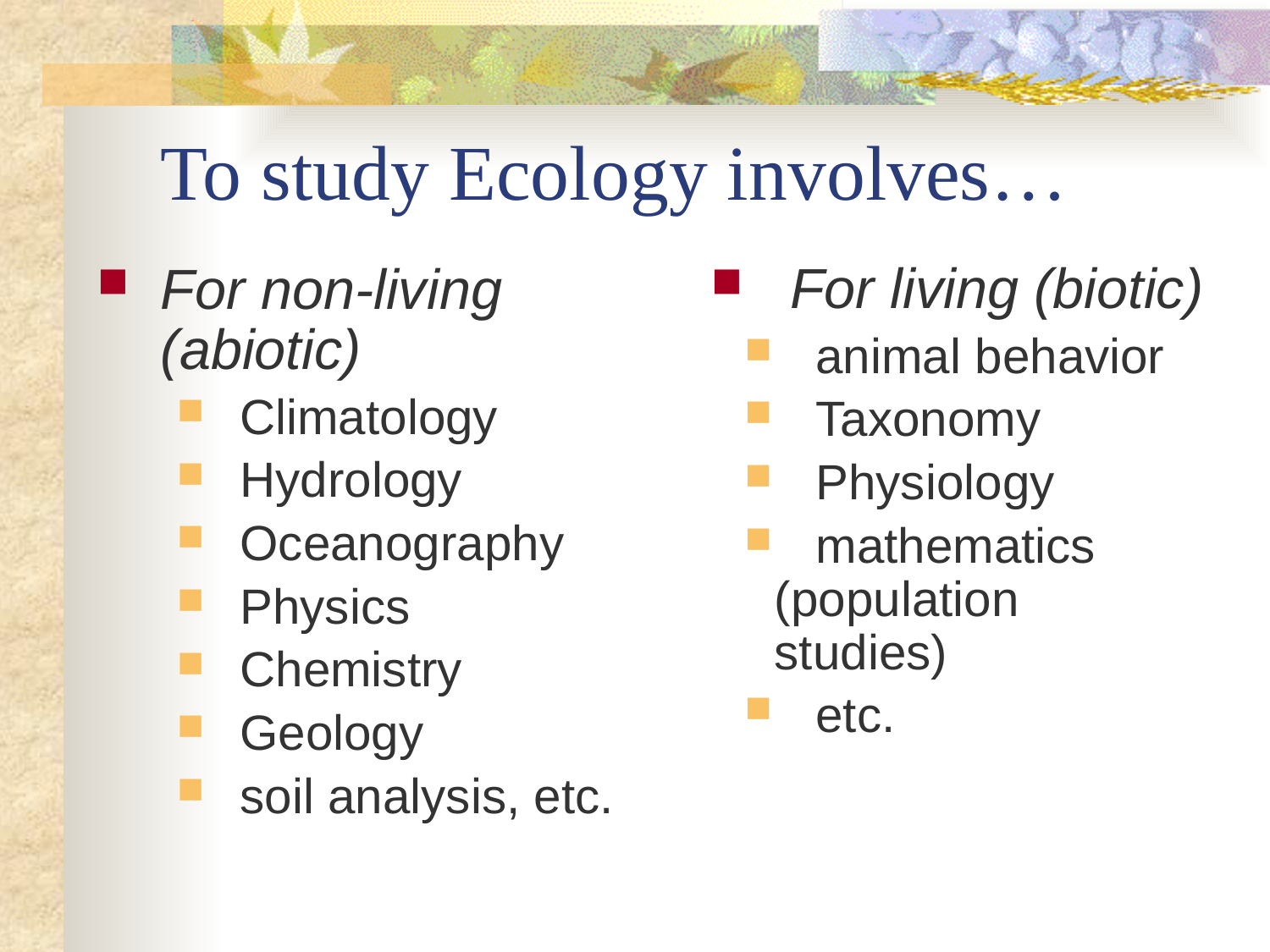

# To study Ecology involves…
For non-living (abiotic)
Climatology
Hydrology
Oceanography
Physics
Chemistry
Geology
soil analysis, etc.

   For living (biotic)
   animal behavior
   Taxonomy
   Physiology
   mathematics (population studies)
   etc.